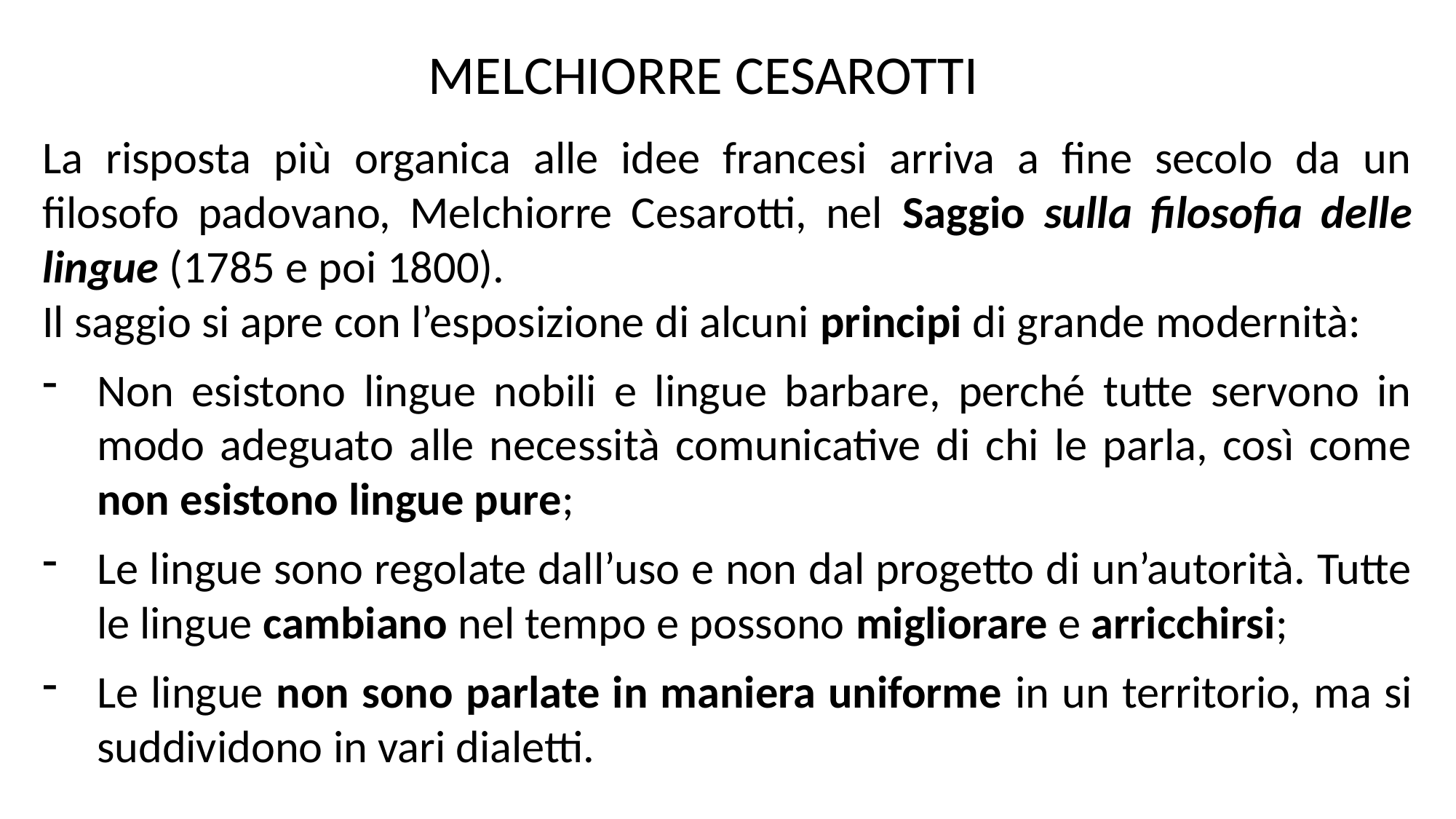

MELCHIORRE CESAROTTI
La risposta più organica alle idee francesi arriva a fine secolo da un filosofo padovano, Melchiorre Cesarotti, nel Saggio sulla filosofia delle lingue (1785 e poi 1800).
Il saggio si apre con l’esposizione di alcuni principi di grande modernità:

Non esistono lingue nobili e lingue barbare, perché tutte servono in modo adeguato alle necessità comunicative di chi le parla, così come non esistono lingue pure;

Le lingue sono regolate dall’uso e non dal progetto di un’autorità. Tutte le lingue cambiano nel tempo e possono migliorare e arricchirsi;

Le lingue non sono parlate in maniera uniforme in un territorio, ma si suddividono in vari dialetti.